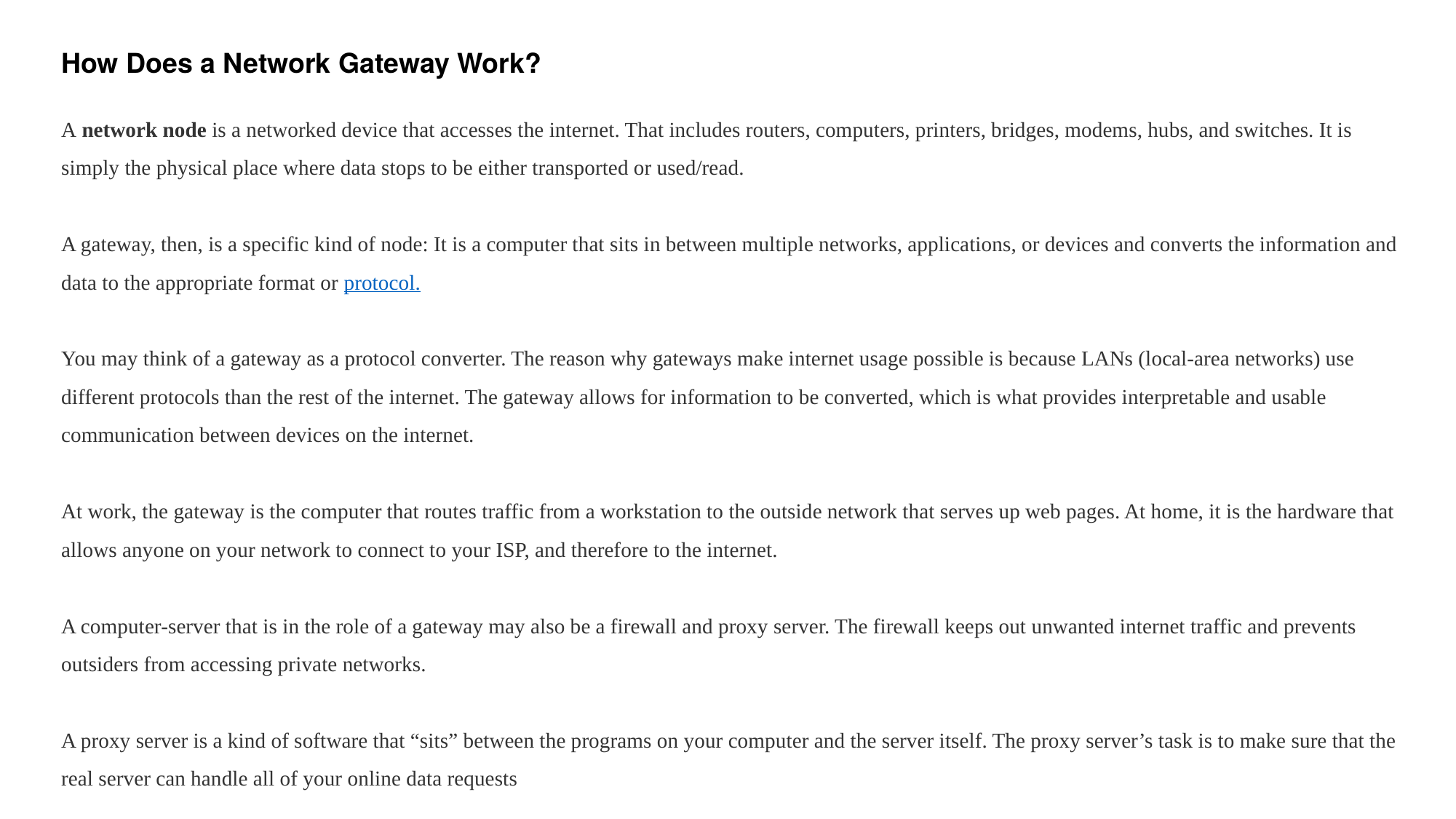

How Does a Network Gateway Work?
A network node is a networked device that accesses the internet. That includes routers, computers, printers, bridges, modems, hubs, and switches. It is simply the physical place where data stops to be either transported or used/read.

A gateway, then, is a specific kind of node: It is a computer that sits in between multiple networks, applications, or devices and converts the information and data to the appropriate format or protocol.

You may think of a gateway as a protocol converter. The reason why gateways make internet usage possible is because LANs (local-area networks) use different protocols than the rest of the internet. The gateway allows for information to be converted, which is what provides interpretable and usable communication between devices on the internet.

At work, the gateway is the computer that routes traffic from a workstation to the outside network that serves up web pages. At home, it is the hardware that allows anyone on your network to connect to your ISP, and therefore to the internet.

A computer-server that is in the role of a gateway may also be a firewall and proxy server. The firewall keeps out unwanted internet traffic and prevents outsiders from accessing private networks.

A proxy server is a kind of software that “sits” between the programs on your computer and the server itself. The proxy server’s task is to make sure that the real server can handle all of your online data requests